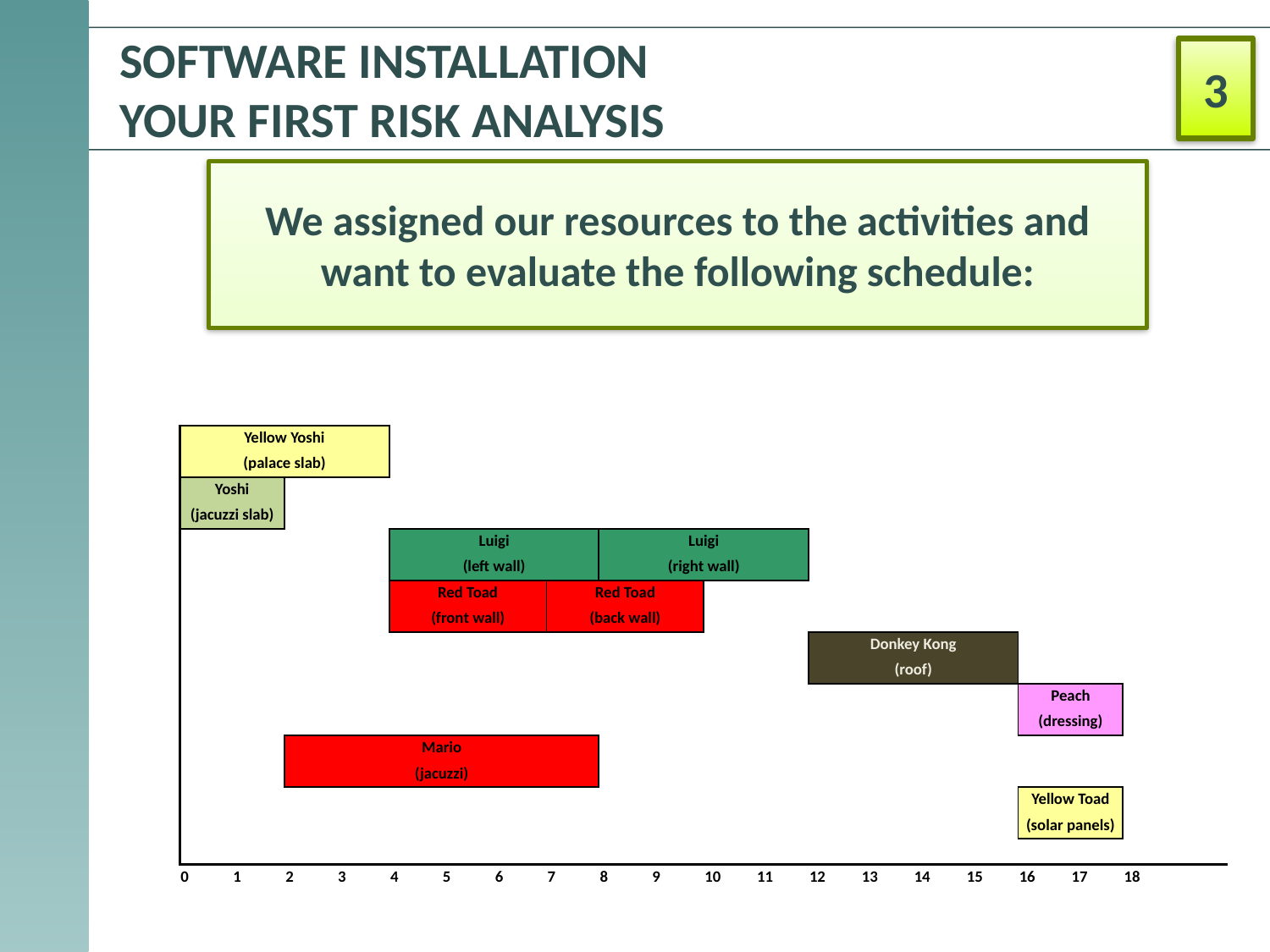

# Software installation Your first risk analysis
3
We assigned our resources to the activities and want to evaluate the following schedule:
|  |  |  |  |  |  |  |  |  |  |  |  |  |  |  |  |  |  |  |  |  |
| --- | --- | --- | --- | --- | --- | --- | --- | --- | --- | --- | --- | --- | --- | --- | --- | --- | --- | --- | --- | --- |
|  | Yellow Yoshi |  |  |  |  |  |  |  |  |  |  |  |  |  |  |  |  |  |  |  |
|  | (palace slab) |  |  |  |  |  |  |  |  |  |  |  |  |  |  |  |  |  |  |  |
|  | Yoshi |  |  |  |  |  |  |  |  |  |  |  |  |  |  |  |  |  |  |  |
|  | (jacuzzi slab) |  |  |  |  |  |  |  |  |  |  |  |  |  |  |  |  |  |  |  |
|  |  |  |  |  | Luigi |  |  |  | Luigi |  |  |  |  |  |  |  |  |  |  |  |
|  |  |  |  |  | (left wall) |  |  |  | (right wall) |  |  |  |  |  |  |  |  |  |  |  |
|  |  |  |  |  | Red Toad |  |  | Red Toad |  |  |  |  |  |  |  |  |  |  |  |  |
|  |  |  |  |  | (front wall) |  |  | (back wall) |  |  |  |  |  |  |  |  |  |  |  |  |
|  |  |  |  |  |  |  |  |  |  |  |  |  | Donkey Kong |  |  |  |  |  |  |  |
|  |  |  |  |  |  |  |  |  |  |  |  |  | (roof) |  |  |  |  |  |  |  |
|  |  |  |  |  |  |  |  |  |  |  |  |  |  |  |  |  | Peach |  |  |  |
|  |  |  |  |  |  |  |  |  |  |  |  |  |  |  |  |  | (dressing) |  |  |  |
|  |  |  | Mario |  |  |  |  |  |  |  |  |  |  |  |  |  |  |  |  |  |
|  |  |  | (jacuzzi) |  |  |  |  |  |  |  |  |  |  |  |  |  |  |  |  |  |
|  |  |  |  |  |  |  |  |  |  |  |  |  |  |  |  |  | Yellow Toad |  |  |  |
|  |  |  |  |  |  |  |  |  |  |  |  |  |  |  |  |  | (solar panels) |  |  |  |
|  |  |  |  |  |  |  |  |  |  |  |  |  |  |  |  |  |  |  |  |  |
|  | 0 | 1 | 2 | 3 | 4 | 5 | 6 | 7 | 8 | 9 | 10 | 11 | 12 | 13 | 14 | 15 | 16 | 17 | 18 |  |